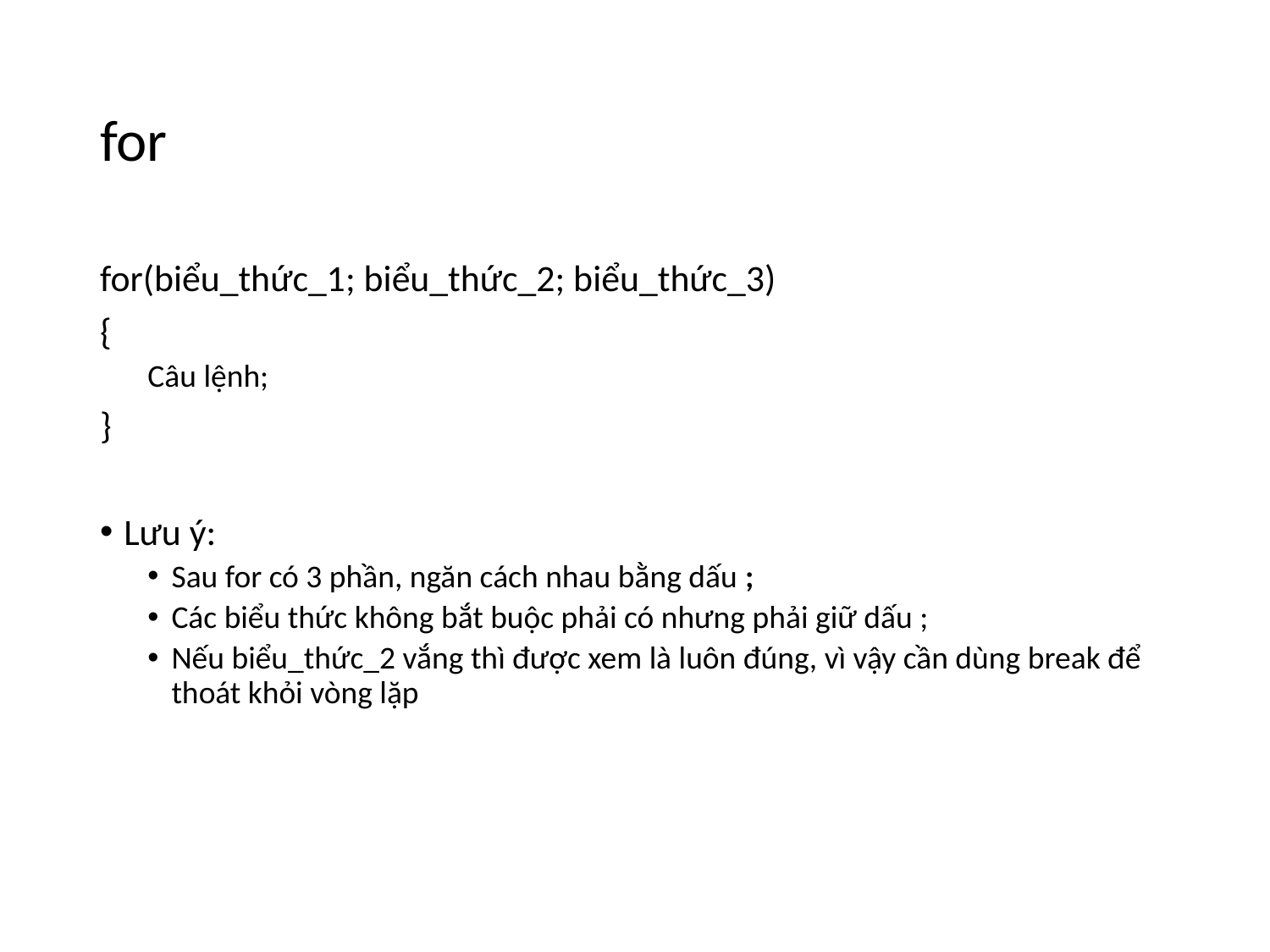

# for
for(biểu_thức_1; biểu_thức_2; biểu_thức_3)
{
Câu lệnh;
}

Lưu ý:
Sau for có 3 phần, ngăn cách nhau bằng dấu ;
Các biểu thức không bắt buộc phải có nhưng phải giữ dấu ;
Nếu biểu_thức_2 vắng thì được xem là luôn đúng, vì vậy cần dùng break để thoát khỏi vòng lặp